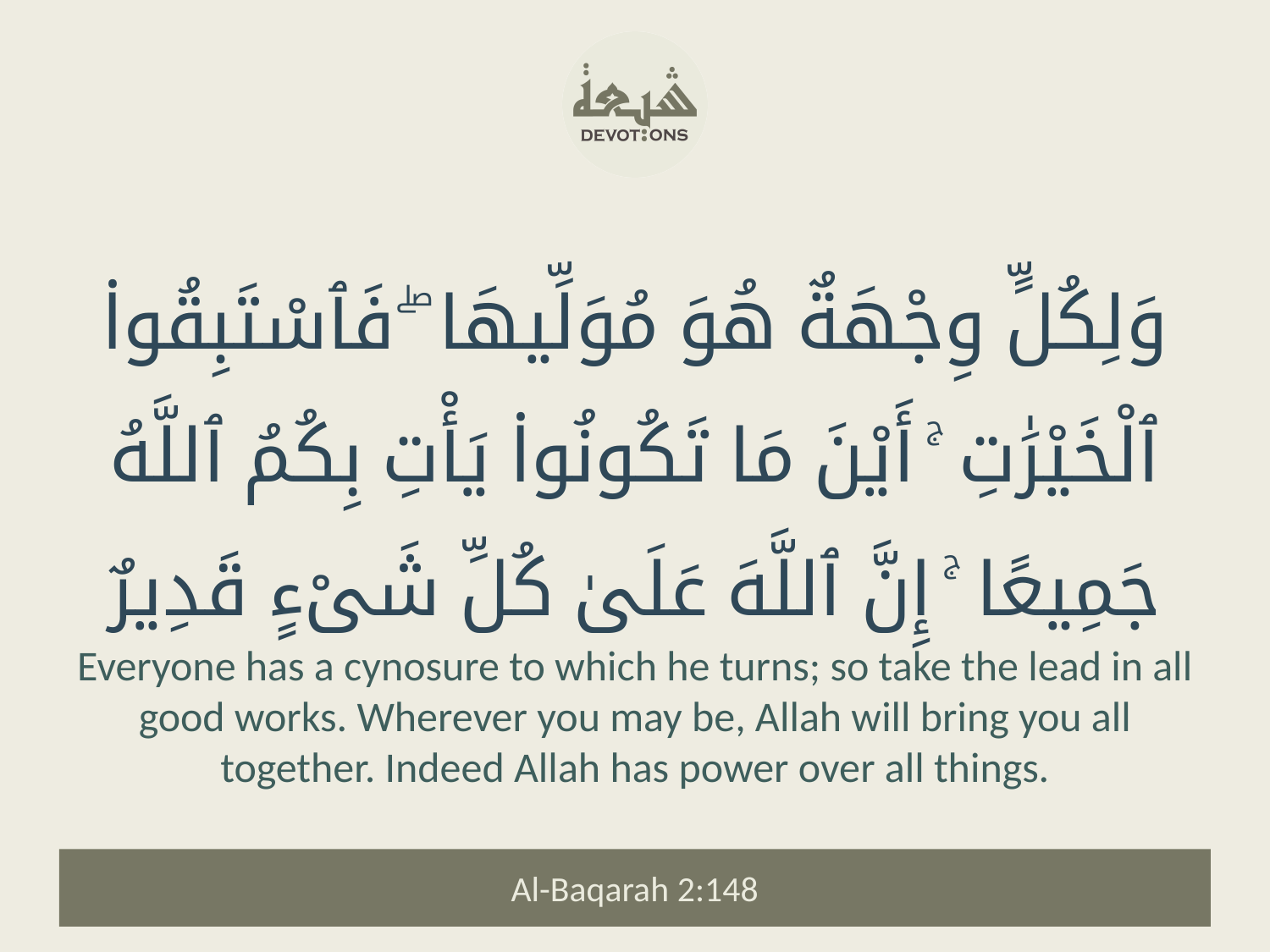

وَلِكُلٍّ وِجْهَةٌ هُوَ مُوَلِّيهَا ۖ فَٱسْتَبِقُوا۟ ٱلْخَيْرَٰتِ ۚ أَيْنَ مَا تَكُونُوا۟ يَأْتِ بِكُمُ ٱللَّهُ جَمِيعًا ۚ إِنَّ ٱللَّهَ عَلَىٰ كُلِّ شَىْءٍ قَدِيرٌ
Everyone has a cynosure to which he turns; so take the lead in all good works. Wherever you may be, Allah will bring you all together. Indeed Allah has power over all things.
Al-Baqarah 2:148